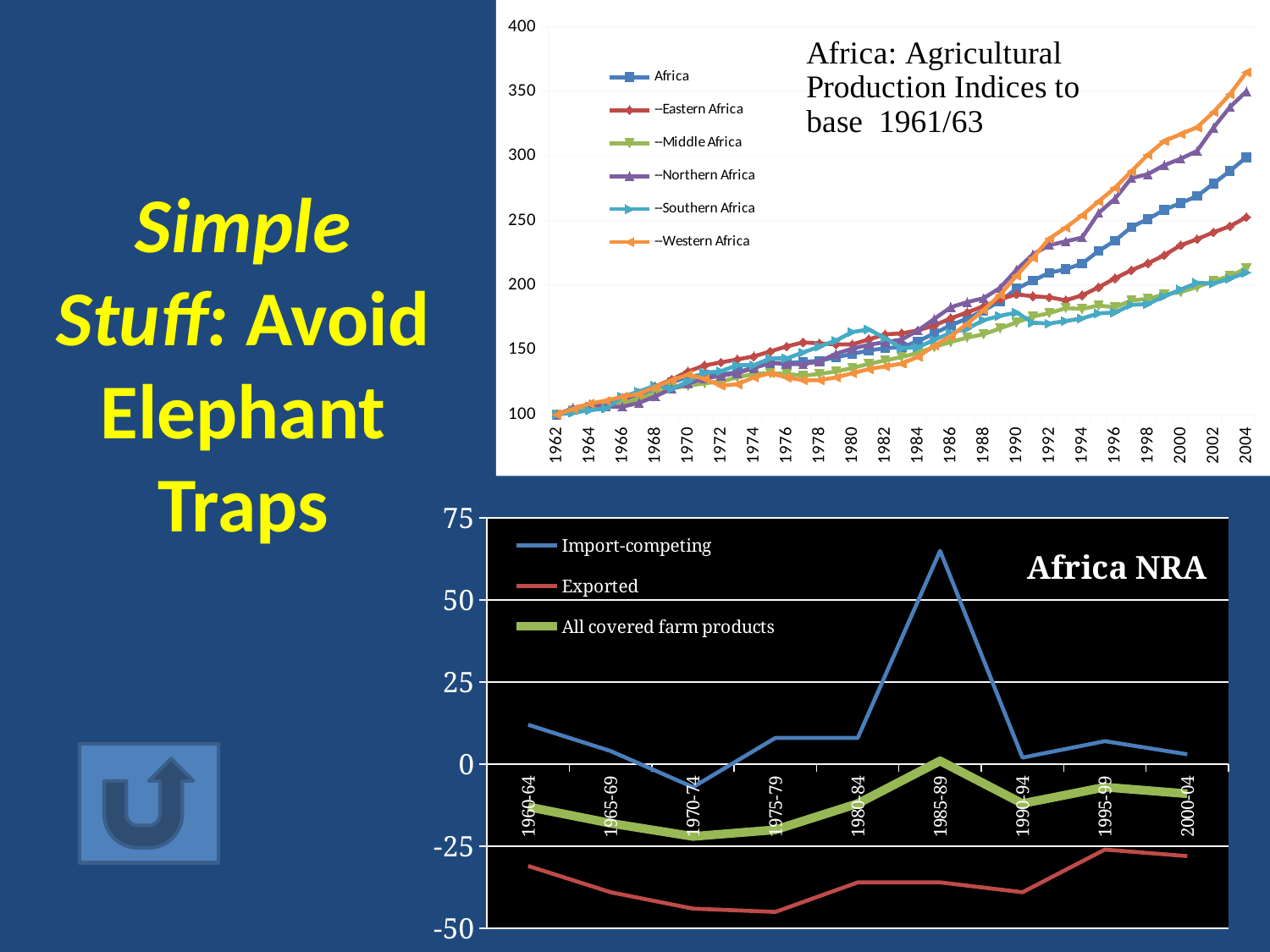

### Chart

| Category | Africa | --Eastern Africa | --Middle Africa | --Northern Africa | --Southern Africa | --Western Africa |
|---|---|---|---|---|---|---|
| 1962 | 100.0 | 100.0 | 100.0 | 100.0 | 100.0 | 100.0 |
| 1963 | 103.5398230088496 | 103.10077519379796 | 103.26797385620914 | 105.0 | 101.3157894736838 | 104.25531914893617 |
| 1964 | 106.19469026548673 | 105.4263565891476 | 105.22875816993427 | 108.0 | 103.28947368421095 | 108.51063829787236 |
| 1965 | 107.96460176991197 | 108.52713178294572 | 106.53594771241787 | 106.0 | 104.60526315789448 | 110.63829787234035 |
| 1966 | 111.50442477876106 | 112.40310077519382 | 108.49673202614375 | 106.0 | 113.81578947368376 | 113.8297872340423 |
| 1967 | 115.0442477876109 | 116.27906976744185 | 112.41830065359453 | 109.0 | 117.76315789473684 | 115.95744680851065 |
| 1968 | 120.3539823008844 | 121.70542635658865 | 116.3398692810462 | 114.0 | 122.36842105263113 | 121.27659574468085 |
| 1969 | 124.77876106194691 | 127.13178294573638 | 120.26143790849675 | 120.0 | 119.73684210526315 | 126.59574468085107 |
| 1970 | 129.20353982300813 | 133.33333333333385 | 122.22222222222223 | 124.00000000000001 | 125.6578947368421 | 130.85106382978725 |
| 1971 | 130.97345132743416 | 137.984496124031 | 124.18300653594773 | 128.0 | 132.2368421052632 | 127.65957446808511 |
| 1972 | 130.97345132743416 | 140.31007751937986 | 125.49019607843137 | 130.0 | 133.55263157894737 | 122.3404255319149 |
| 1973 | 132.74336283185718 | 142.6356589147282 | 128.75816993464053 | 132.0 | 138.1578947368411 | 123.40425531914919 |
| 1974 | 136.28318584070792 | 144.96124031007827 | 131.37254901960787 | 136.0 | 138.1578947368411 | 128.72340425531917 |
| 1975 | 139.8230088495575 | 148.83720930232647 | 132.02614379084955 | 139.99999999999997 | 143.42105263157842 | 131.9148936170213 |
| 1976 | 139.8230088495575 | 152.71317829457246 | 131.37254901960787 | 139.0 | 143.42105263157842 | 128.72340425531917 |
| 1977 | 140.70796460176936 | 155.8139534883716 | 130.06535947712447 | 139.0 | 148.0263157894738 | 126.59574468085107 |
| 1978 | 141.5929203539831 | 155.0387596899225 | 131.37254901960787 | 141.0 | 152.63157894736838 | 126.59574468085107 |
| 1979 | 144.2477876106196 | 154.26356589147167 | 133.33333333333385 | 147.0 | 157.2368421052632 | 128.72340425531917 |
| 1980 | 146.90265486725662 | 154.26356589147167 | 135.94771241830065 | 151.0 | 163.81578947368467 | 131.9148936170213 |
| 1981 | 149.55752212389382 | 158.13953488372093 | 139.2156862745091 | 154.0 | 165.78947368421052 | 135.10638297872347 |
| 1982 | 151.3274336283186 | 162.01550387596848 | 141.83006535947717 | 156.0 | 159.21052631579 | 137.2340425531915 |
| 1983 | 152.2123893805315 | 162.79069767441808 | 144.44444444444446 | 157.99999999999997 | 151.31578947368467 | 139.3617021276596 |
| 1984 | 156.63716814159292 | 165.11627906976685 | 147.7124183006543 | 165.0 | 151.97368421052573 | 144.68085106382978 |
| 1985 | 162.83185840708038 | 168.99224806201647 | 152.2875816993454 | 174.0 | 157.89473684210583 | 153.19148936170214 |
| 1986 | 169.0265486725664 | 174.4186046511621 | 156.20915032679676 | 183.0 | 163.15789473684111 | 160.63829787234044 |
| 1987 | 174.33628318584073 | 179.06976744185997 | 159.47712418300654 | 187.0 | 166.44736842105252 | 170.21276595744678 |
| 1988 | 180.53097345132738 | 183.72093023255815 | 162.09150326797388 | 190.0 | 173.0263157894738 | 180.85106382978722 |
| 1989 | 187.61061946902655 | 189.14728682170542 | 166.66666666666652 | 198.0 | 176.31578947368467 | 192.55319148936172 |
| 1990 | 197.3451327433623 | 193.02325581395348 | 171.24183006535938 | 212.0 | 178.94736842105252 | 207.44680851063882 |
| 1991 | 203.53982300884905 | 191.47286821705424 | 175.81699346405176 | 224.0 | 171.0526315789474 | 221.27659574468012 |
| 1992 | 209.73451327433528 | 190.69767441860466 | 178.4313725490196 | 230.99999999999997 | 170.39473684210583 | 236.17021276595685 |
| 1993 | 212.38938053097397 | 188.3720930232558 | 182.3529411764713 | 233.99999999999997 | 172.36842105263287 | 244.68085106382978 |
| 1994 | 216.81415929203538 | 192.2480620155039 | 181.6993464052296 | 236.99999999999997 | 174.34210526315715 | 254.2553191489367 |
| 1995 | 226.54867256637093 | 198.4496124031002 | 184.31372549019557 | 255.99999999999994 | 178.28947368421052 | 264.89361702127536 |
| 1996 | 234.51327433628316 | 205.42635658914725 | 183.0065359477124 | 267.0 | 178.94736842105252 | 275.53191489361694 |
| 1997 | 245.13274336283183 | 211.6279069767442 | 188.23529411764702 | 282.9999999999988 | 184.86842105263293 | 288.2978723404255 |
| 1998 | 251.32743362831863 | 217.05426356589138 | 189.54248366013076 | 285.9999999999988 | 185.5263157894738 | 301.06382978723394 |
| 1999 | 258.40707964601694 | 223.25581395348837 | 192.81045751634002 | 293.0 | 191.44736842105252 | 311.702127659574 |
| 2000 | 263.7168141592917 | 231.00775193798447 | 194.7712418300654 | 297.9999999999988 | 196.71052631579002 | 317.02127659574467 |
| 2001 | 269.02654867256626 | 235.65891472868213 | 198.69281045751688 | 303.9999999999988 | 201.9736842105257 | 322.340425531916 |
| 2002 | 278.7610619469017 | 241.08527131783023 | 203.2679738562092 | 321.9999999999988 | 201.31578947368467 | 334.0425531914894 |
| 2003 | 288.49557522123746 | 245.73643410852716 | 207.1895424836602 | 338.0 | 205.26315789473634 | 347.872340425532 |
| 2004 | 299.11504424778764 | 252.71317829457251 | 213.0718954248359 | 350.0 | 209.86842105263287 | 364.89361702127525 |
# Simple Stuff: Avoid Elephant Traps

### Chart: Africa NRA

| Category |  |  |  |
|---|---|---|---|
| 1960-64 | 12.0 | -31.0 | -13.0 |
| 1965-69 | 4.0 | -39.0 | -18.0 |
| 1970-74 | -7.0 | -44.0 | -22.0 |
| 1975-79 | 8.0 | -45.0 | -20.0 |
| 1980-84 | 8.0 | -36.0 | -12.0 |
| 1985-89 | 65.0 | -36.0 | 1.0 |
| 1990-94 | 2.0 | -39.0 | -12.0 |
| 1995-99 | 7.0 | -26.0 | -7.0 |
| 2000-04 | 3.0 | -28.0 | -9.0 |